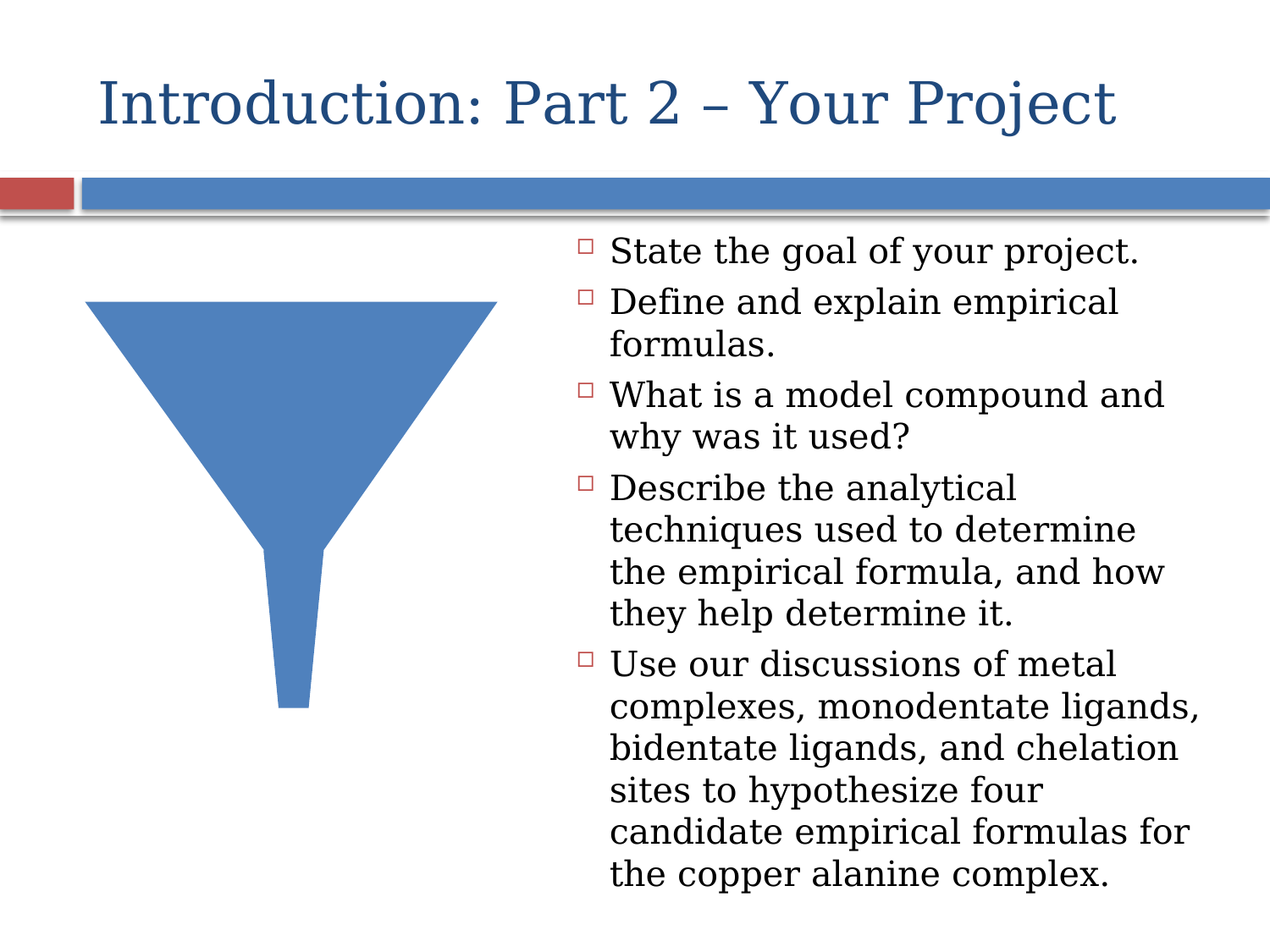

# Introduction: Part 2 – Your Project
State the goal of your project.
Define and explain empirical formulas.
What is a model compound and why was it used?
Describe the analytical techniques used to determine the empirical formula, and how they help determine it.
Use our discussions of metal complexes, monodentate ligands, bidentate ligands, and chelation sites to hypothesize four candidate empirical formulas for the copper alanine complex.